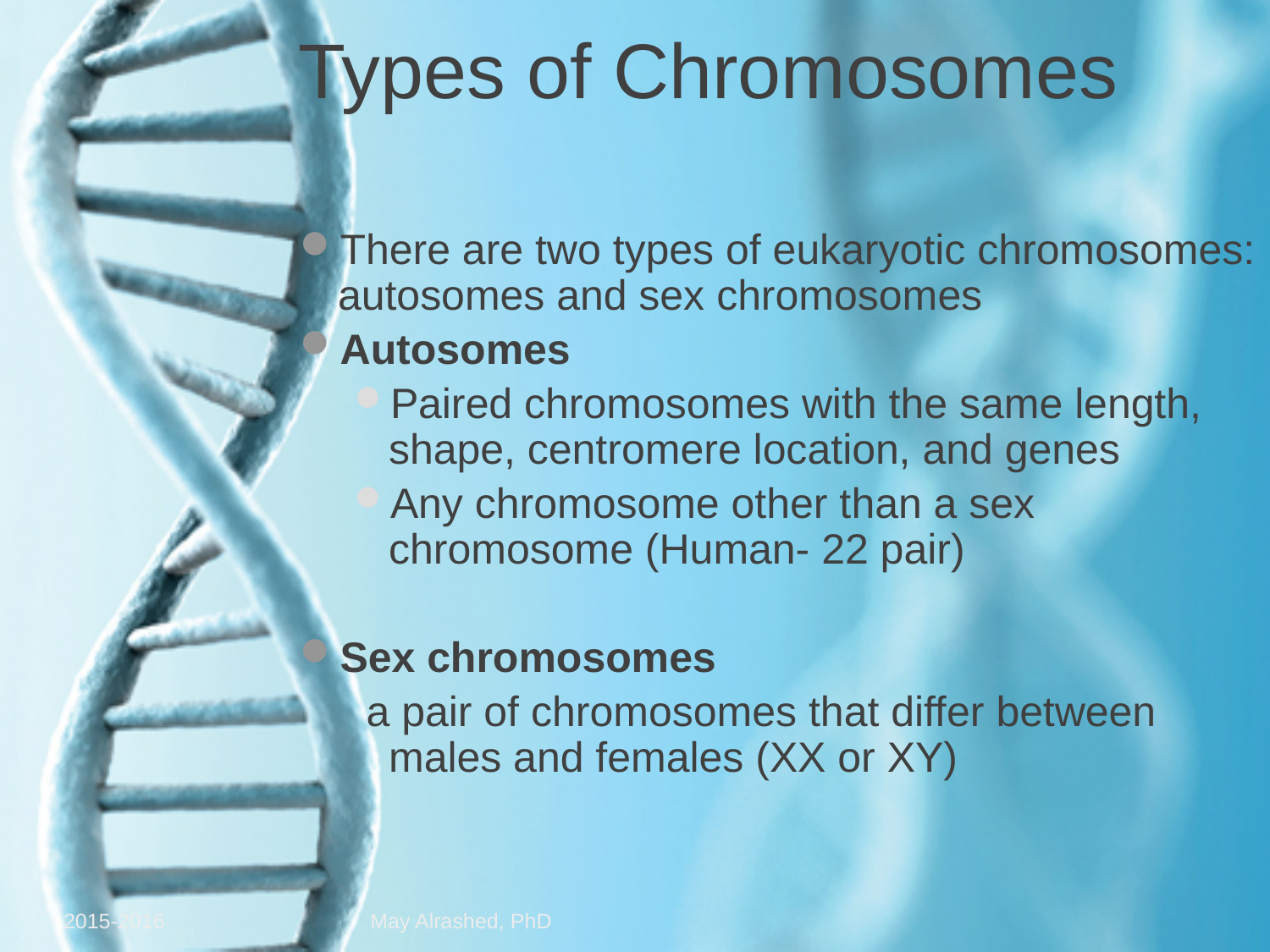

Types of Chromosomes
There are two types of eukaryotic chromosomes: autosomes and sex chromosomes
Autosomes
Paired chromosomes with the same length, shape, centromere location, and genes
Any chromosome other than a sex chromosome (Human- 22 pair)

Sex chromosomes
 a pair of chromosomes that differ between males and females (XX or XY)
2015-2016
May Alrashed, PhD